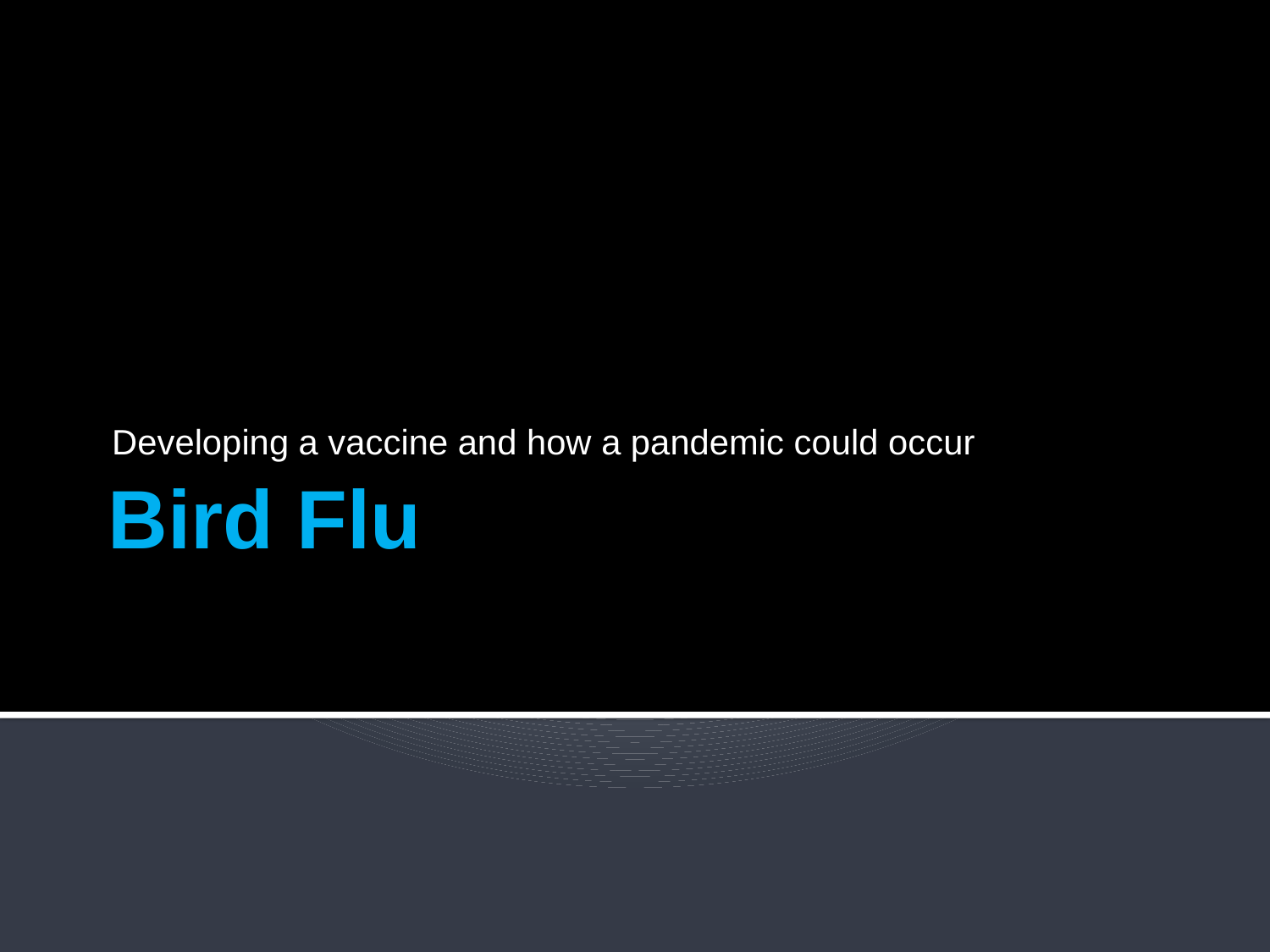

Developing a vaccine and how a pandemic could occur
# Bird Flu